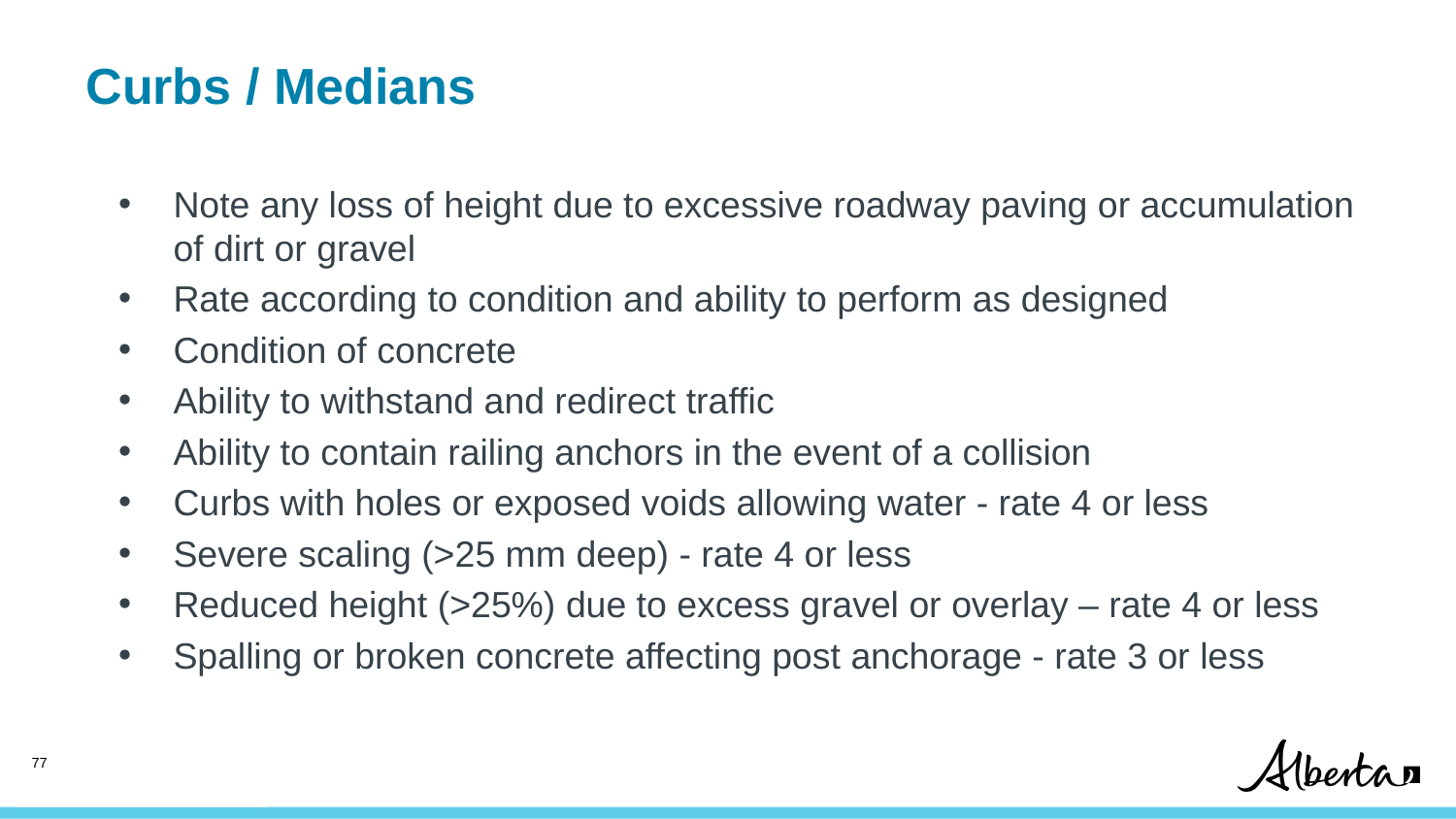

Curbs / Medians
Note any loss of height due to excessive roadway paving or accumulation of dirt or gravel
Rate according to condition and ability to perform as designed
Condition of concrete
Ability to withstand and redirect traffic
Ability to contain railing anchors in the event of a collision
Curbs with holes or exposed voids allowing water - rate 4 or less
Severe scaling (>25 mm deep) - rate 4 or less
Reduced height (>25%) due to excess gravel or overlay – rate 4 or less
Spalling or broken concrete affecting post anchorage - rate 3 or less

77